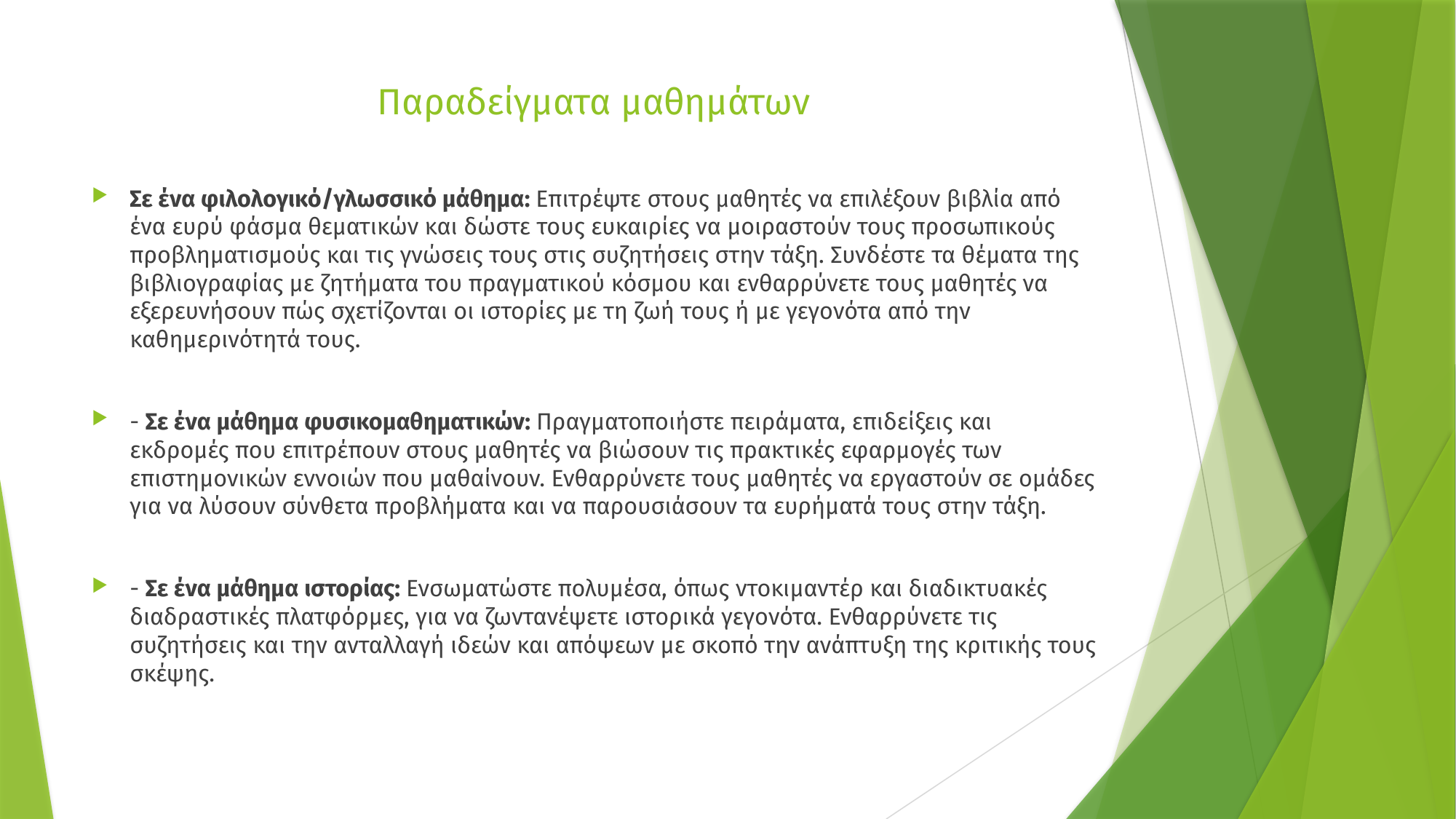

# Παραδείγματα μαθημάτων
Σε ένα φιλολογικό/γλωσσικό μάθημα: Επιτρέψτε στους μαθητές να επιλέξουν βιβλία από ένα ευρύ φάσμα θεματικών και δώστε τους ευκαιρίες να μοιραστούν τους προσωπικούς προβληματισμούς και τις γνώσεις τους στις συζητήσεις στην τάξη. Συνδέστε τα θέματα της βιβλιογραφίας με ζητήματα του πραγματικού κόσμου και ενθαρρύνετε τους μαθητές να εξερευνήσουν πώς σχετίζονται οι ιστορίες με τη ζωή τους ή με γεγονότα από την καθημερινότητά τους.

- Σε ένα μάθημα φυσικομαθηματικών: Πραγματοποιήστε πειράματα, επιδείξεις και εκδρομές που επιτρέπουν στους μαθητές να βιώσουν τις πρακτικές εφαρμογές των επιστημονικών εννοιών που μαθαίνουν. Ενθαρρύνετε τους μαθητές να εργαστούν σε ομάδες για να λύσουν σύνθετα προβλήματα και να παρουσιάσουν τα ευρήματά τους στην τάξη.

- Σε ένα μάθημα ιστορίας: Ενσωματώστε πολυμέσα, όπως ντοκιμαντέρ και διαδικτυακές διαδραστικές πλατφόρμες, για να ζωντανέψετε ιστορικά γεγονότα. Ενθαρρύνετε τις συζητήσεις και την ανταλλαγή ιδεών και απόψεων με σκοπό την ανάπτυξη της κριτικής τους σκέψης.